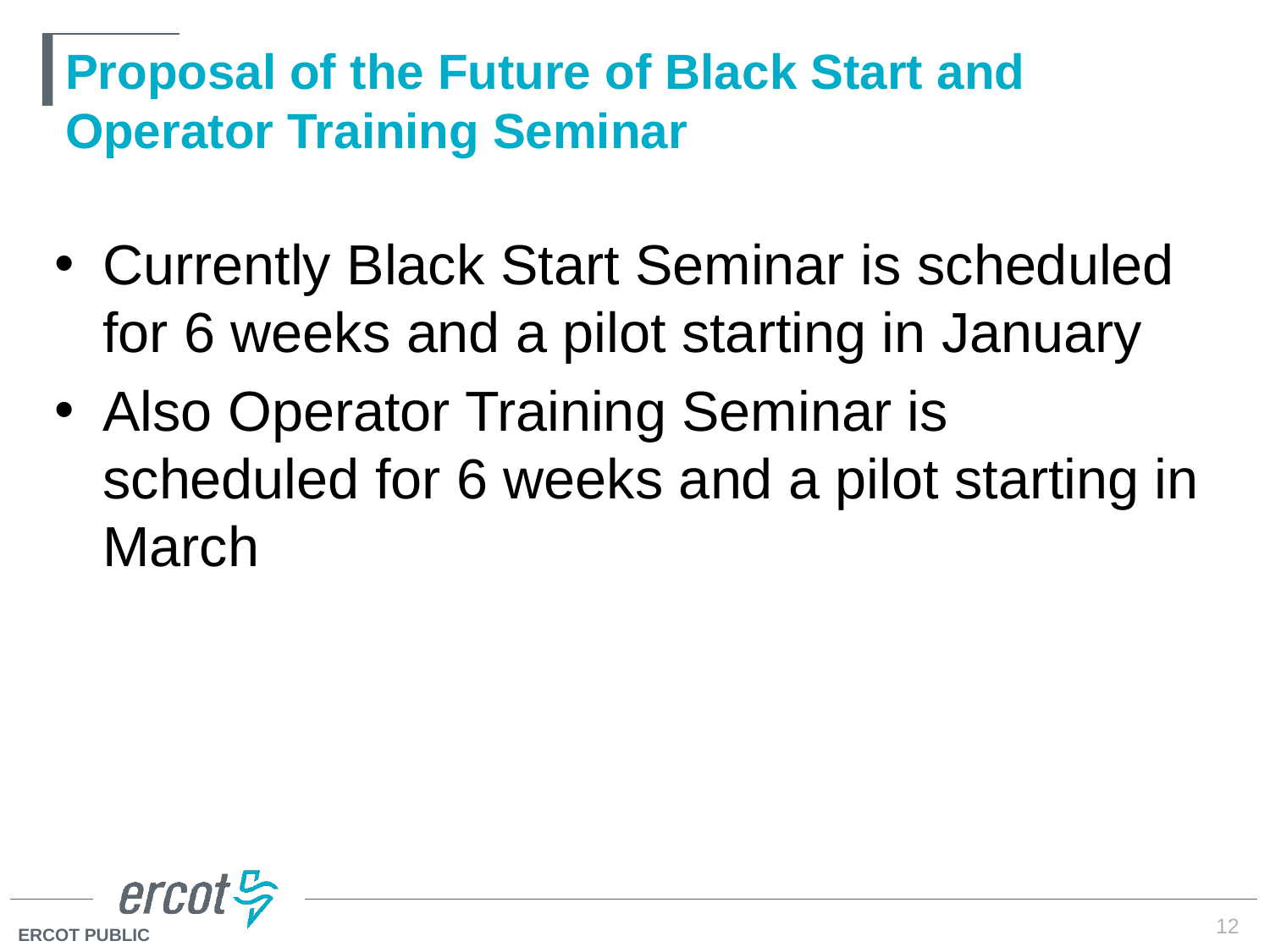

# Proposal of the Future of Black Start and Operator Training Seminar
Currently Black Start Seminar is scheduled for 6 weeks and a pilot starting in January
Also Operator Training Seminar is scheduled for 6 weeks and a pilot starting in March
12